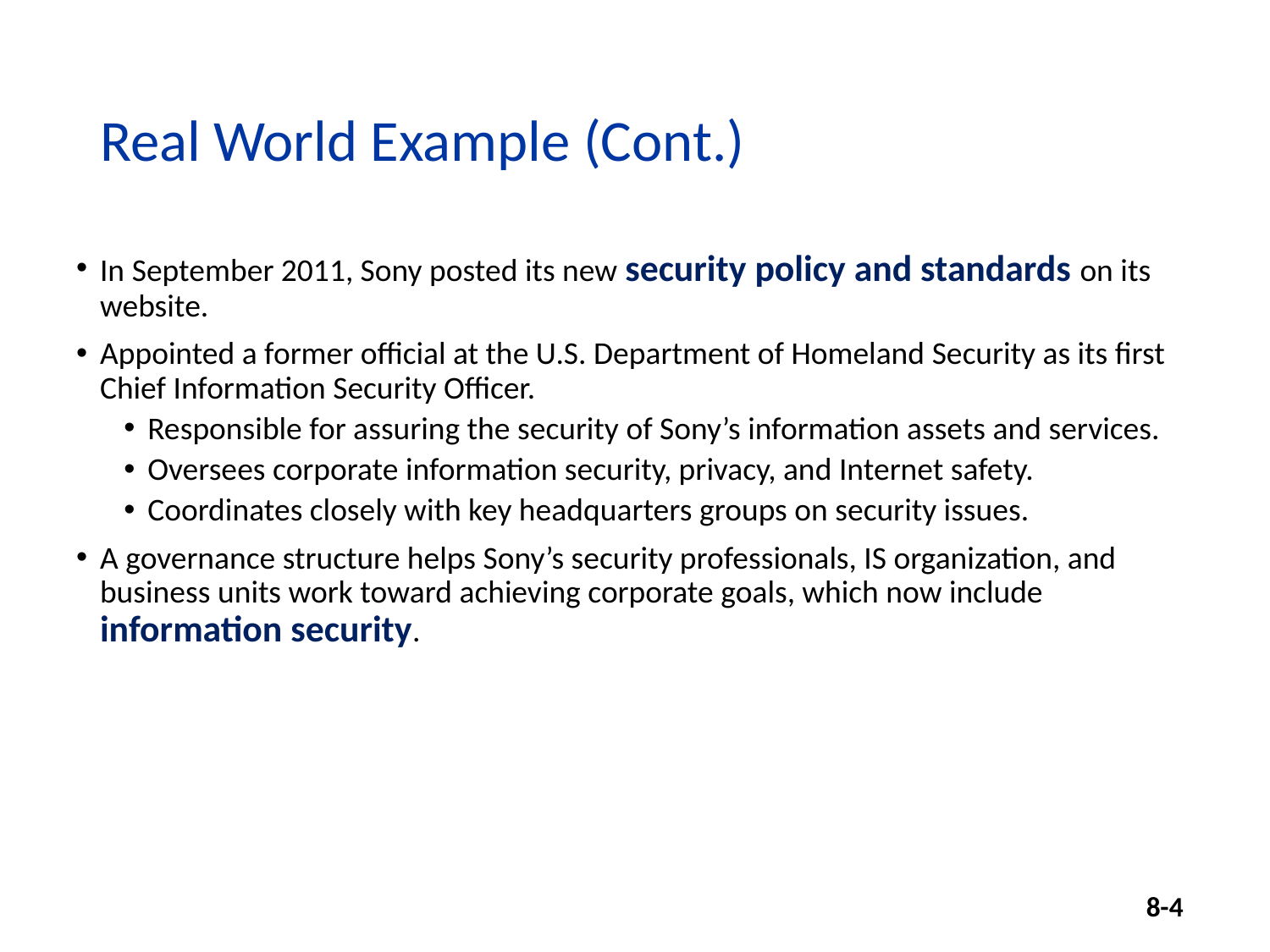

# Real World Example (Cont.)
In September 2011, Sony posted its new security policy and standards on its website.
Appointed a former official at the U.S. Department of Homeland Security as its first Chief Information Security Officer.
Responsible for assuring the security of Sony’s information assets and services.
Oversees corporate information security, privacy, and Internet safety.
Coordinates closely with key headquarters groups on security issues.
A governance structure helps Sony’s security professionals, IS organization, and business units work toward achieving corporate goals, which now include information security.